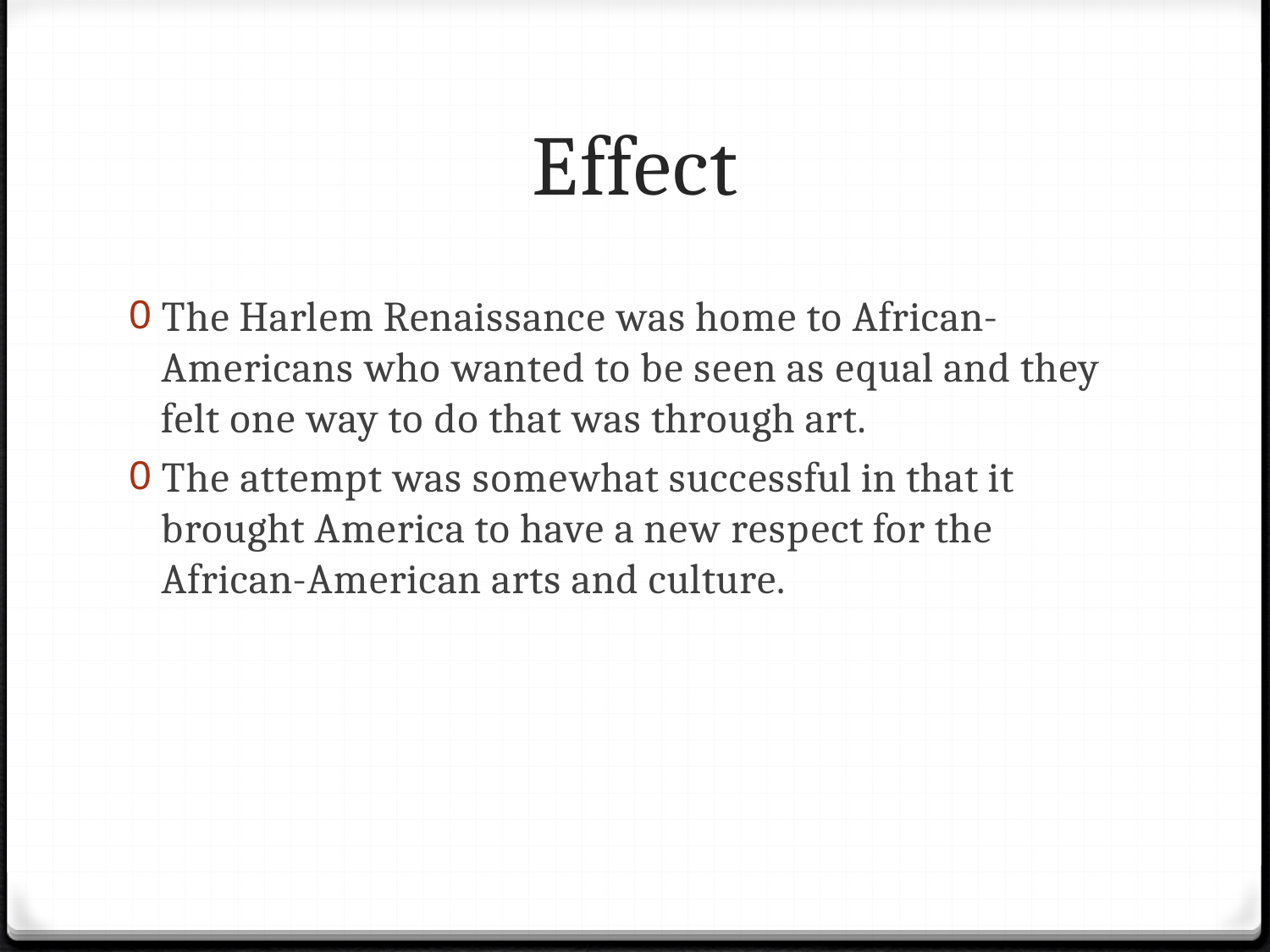

# Effect
The Harlem Renaissance was home to African-Americans who wanted to be seen as equal and they felt one way to do that was through art.
The attempt was somewhat successful in that it brought America to have a new respect for the African-American arts and culture.